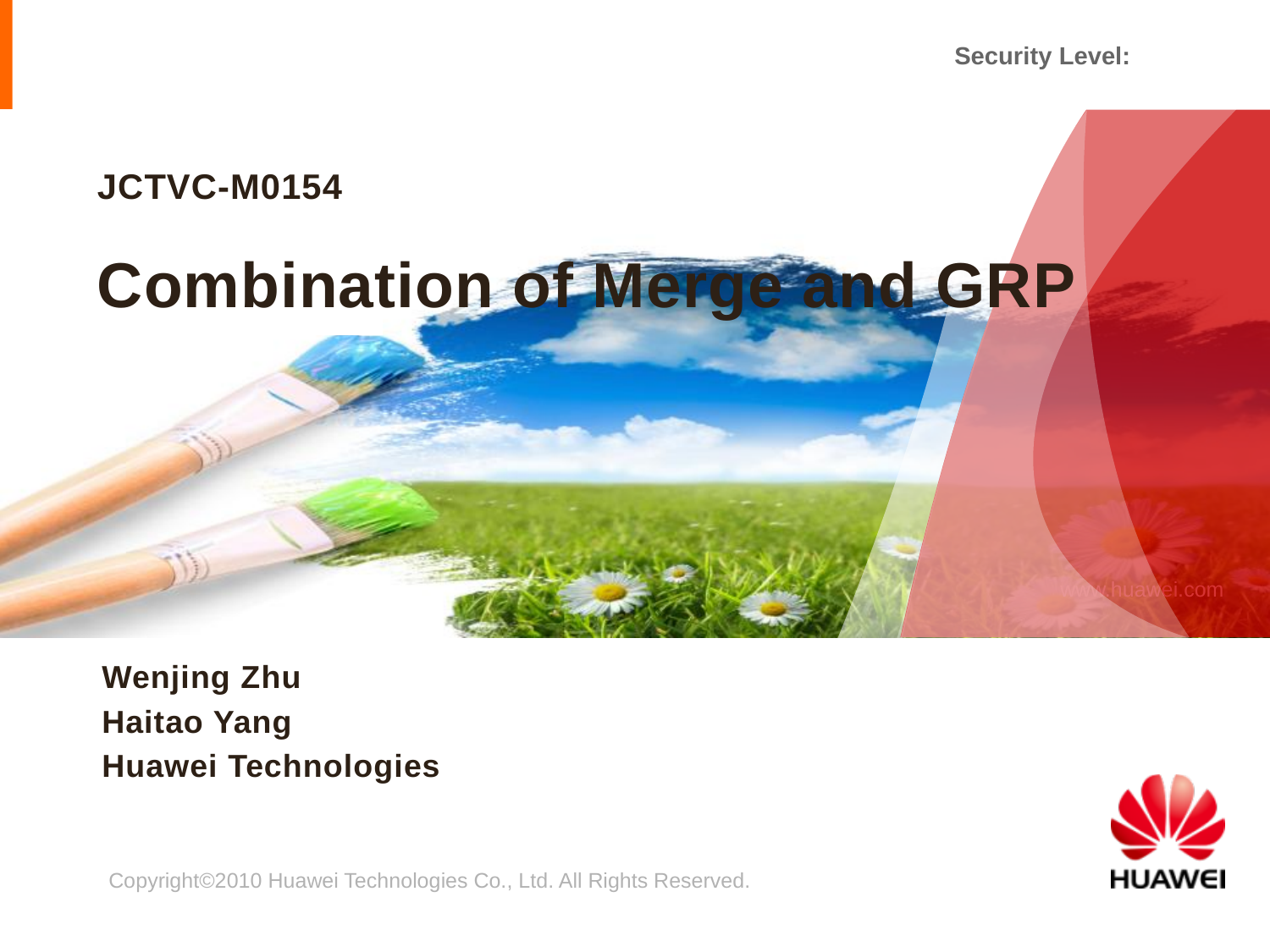

# JCTVC-M0154 Combination of Merge and GRP
Wenjing Zhu
Haitao Yang
Huawei Technologies